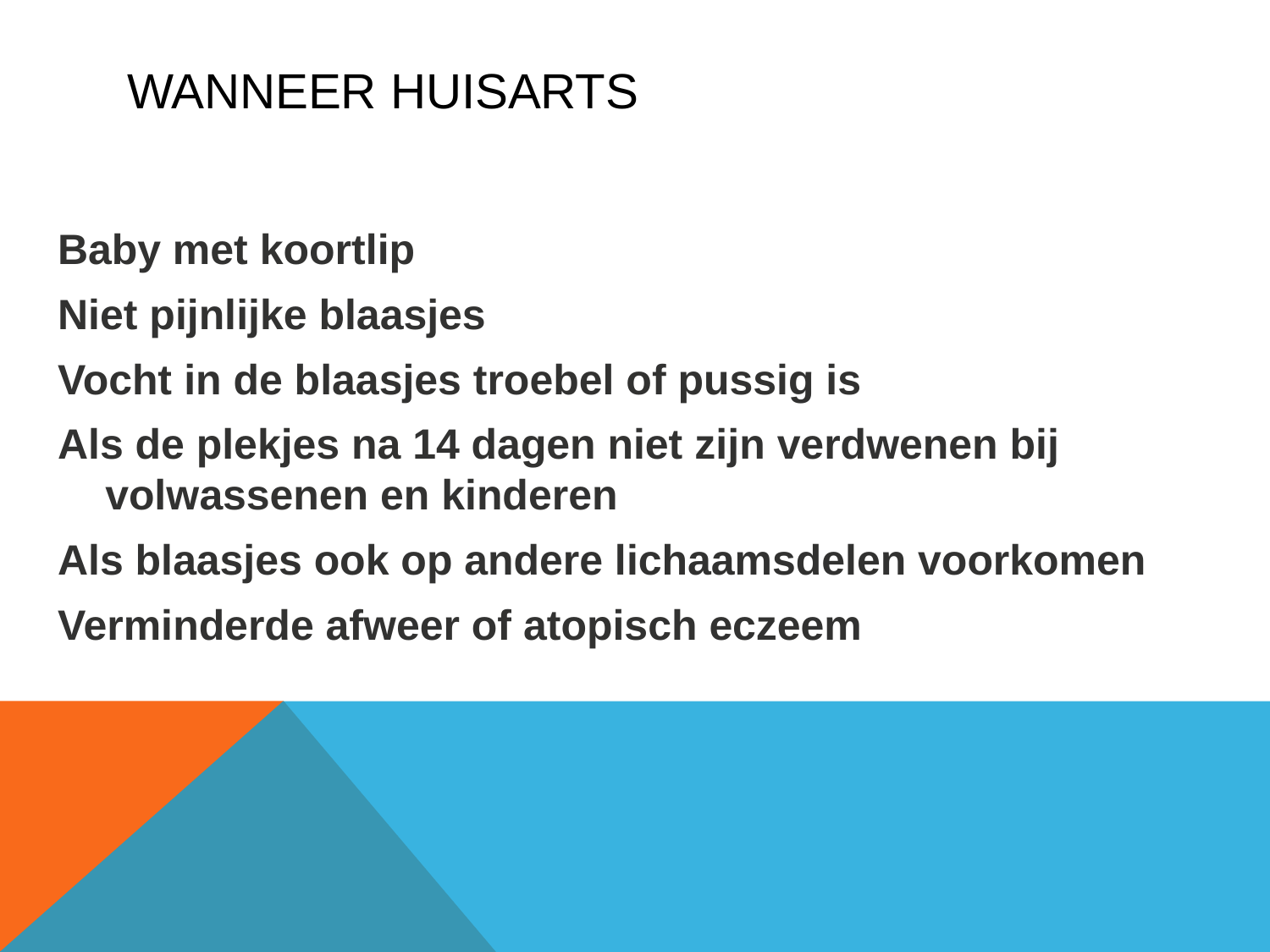

# Wanneer huisarts
Baby met koortlip
Niet pijnlijke blaasjes
Vocht in de blaasjes troebel of pussig is
Als de plekjes na 14 dagen niet zijn verdwenen bij volwassenen en kinderen
Als blaasjes ook op andere lichaamsdelen voorkomen
Verminderde afweer of atopisch eczeem